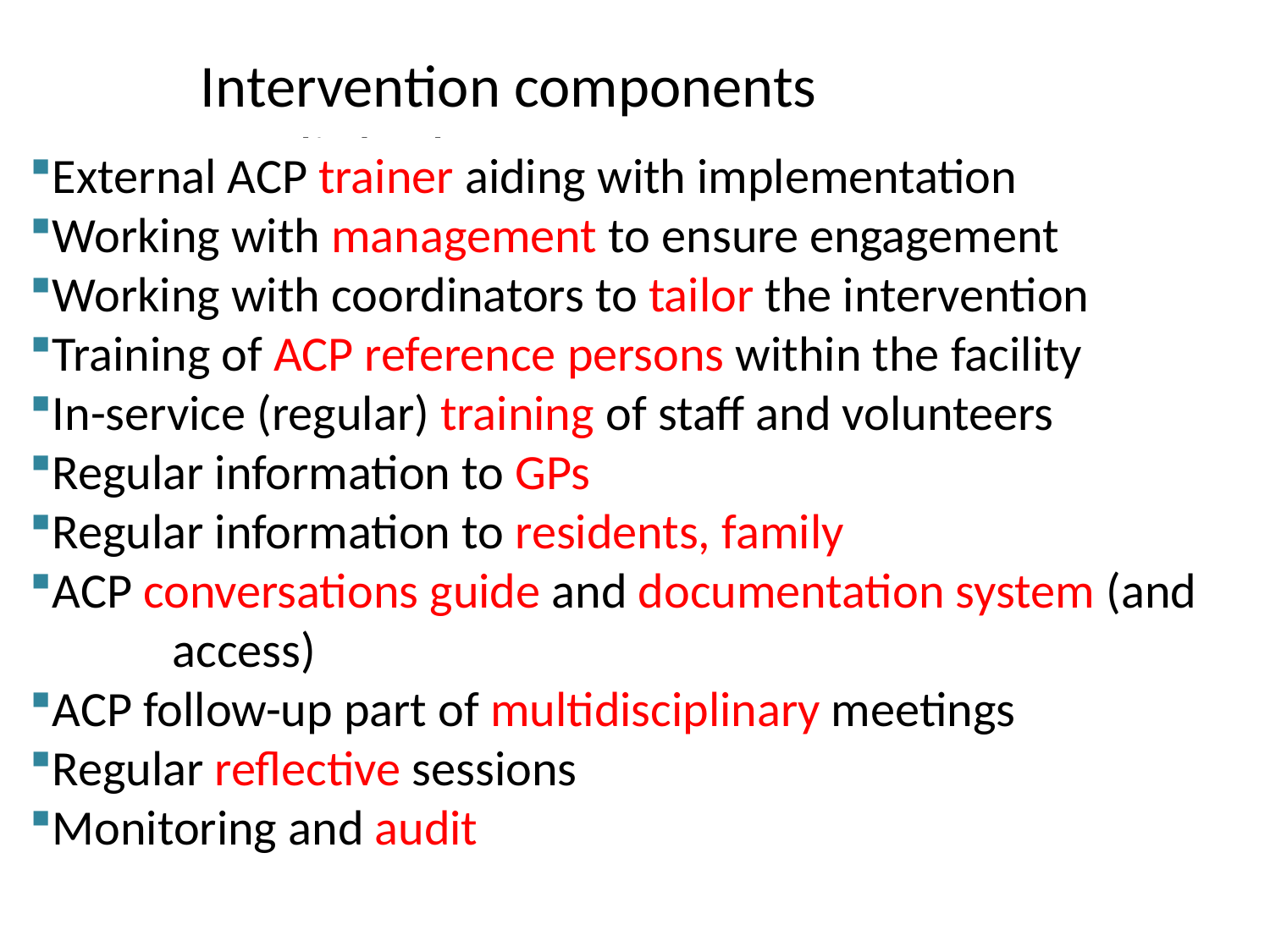

# Intervention components linked to ToC map
External ACP trainer aiding with implementation
Working with management to ensure engagement
Working with coordinators to tailor the intervention
Training of ACP reference persons within the facility
In-service (regular) training of staff and volunteers
Regular information to GPs
Regular information to residents, family
ACP conversations guide and documentation system (and 	access)
ACP follow-up part of multidisciplinary meetings
Regular reflective sessions
Monitoring and audit